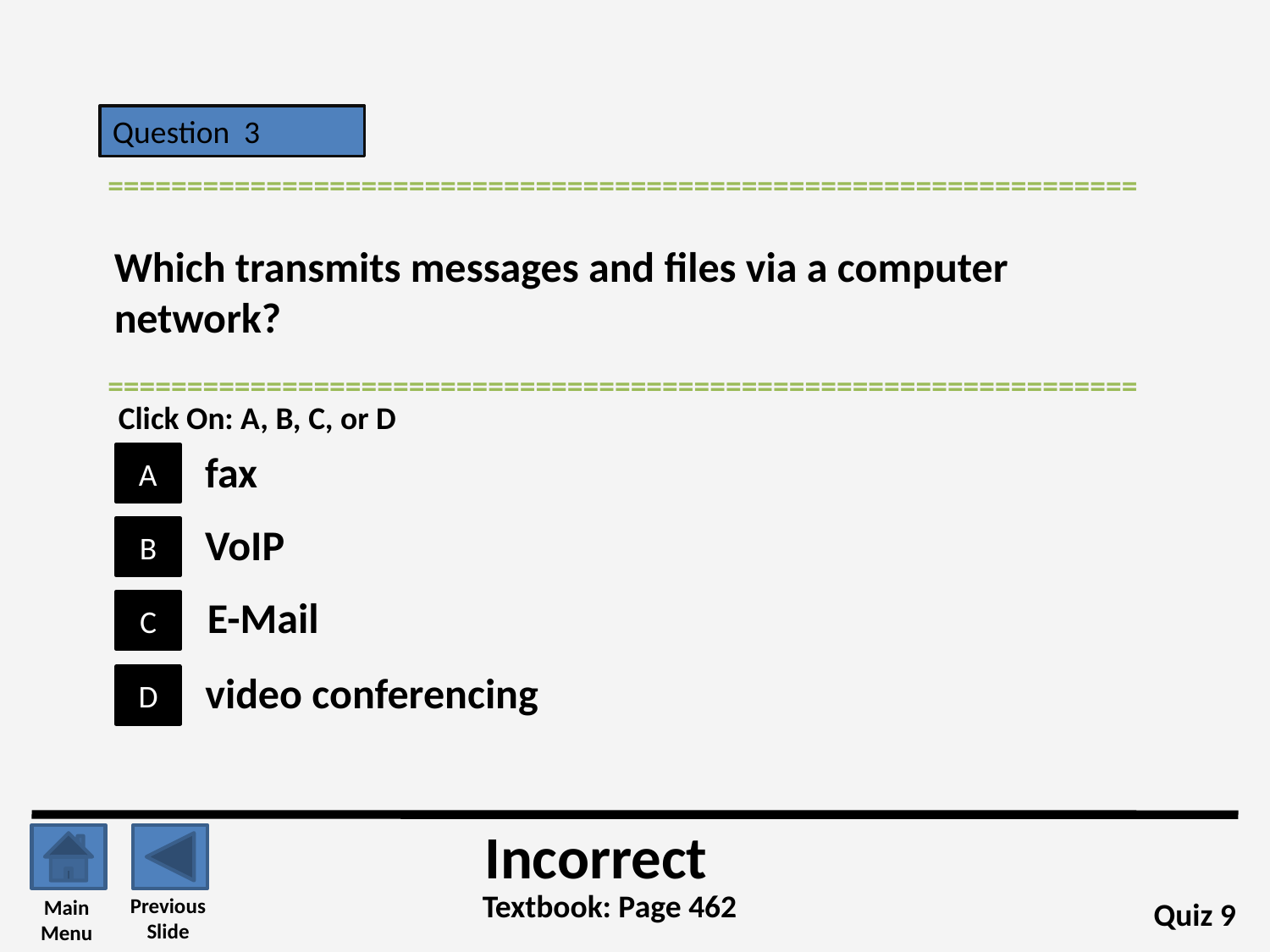

Question  3
=================================================================
Which transmits messages and files via a computer network?
=================================================================
Click On: A, B, C, or D

fax
A
VoIP
B
E-Mail
C
video conferencing
D
Incorrect

Textbook: Page 462
Previous
Slide
Main
Menu
Quiz 9